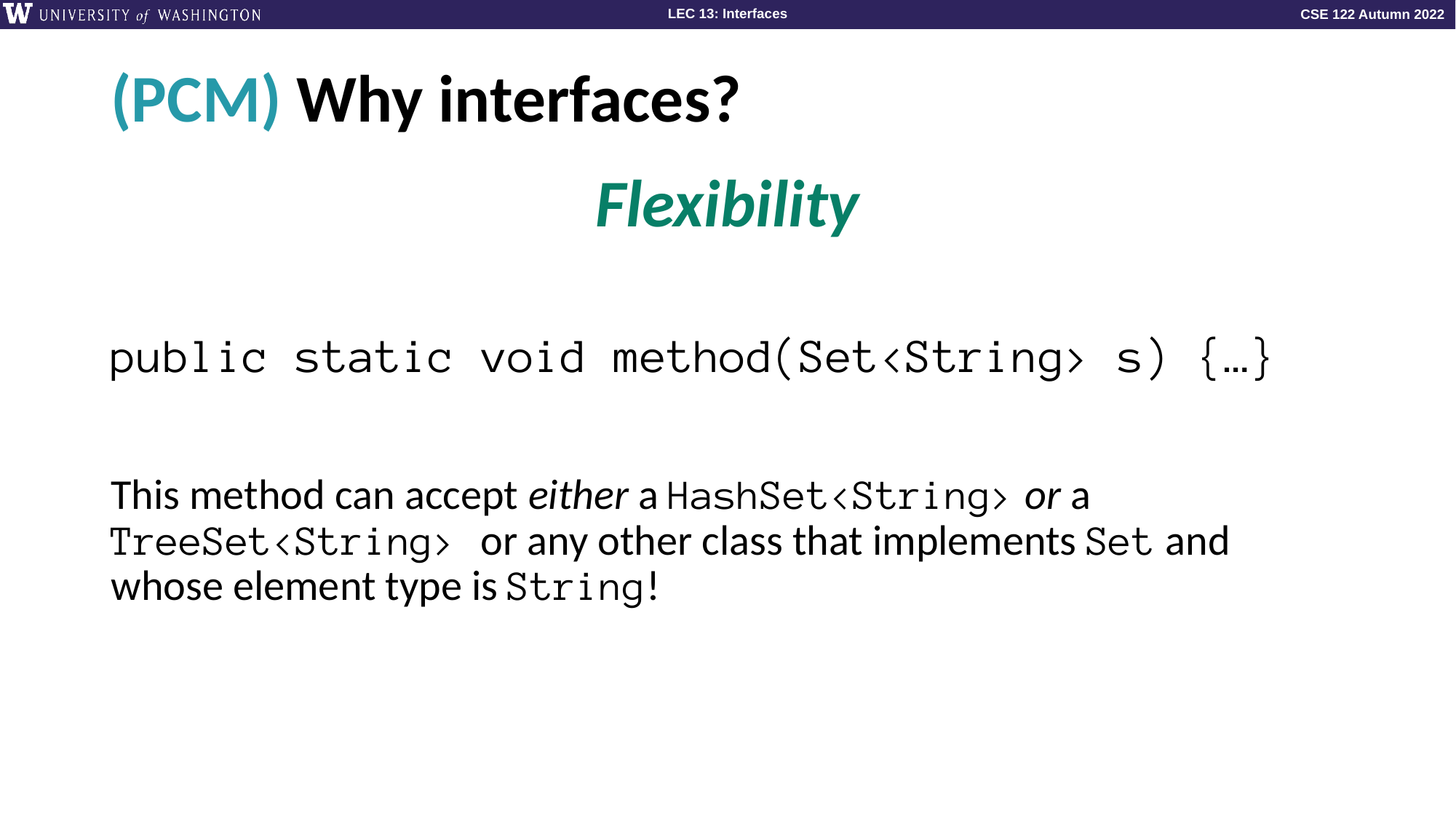

# (PCM) Why interfaces?
Flexibility

public static void method(Set<String> s) {…}

This method can accept either a HashSet<String> or a TreeSet<String> or any other class that implements Set and whose element type is String!